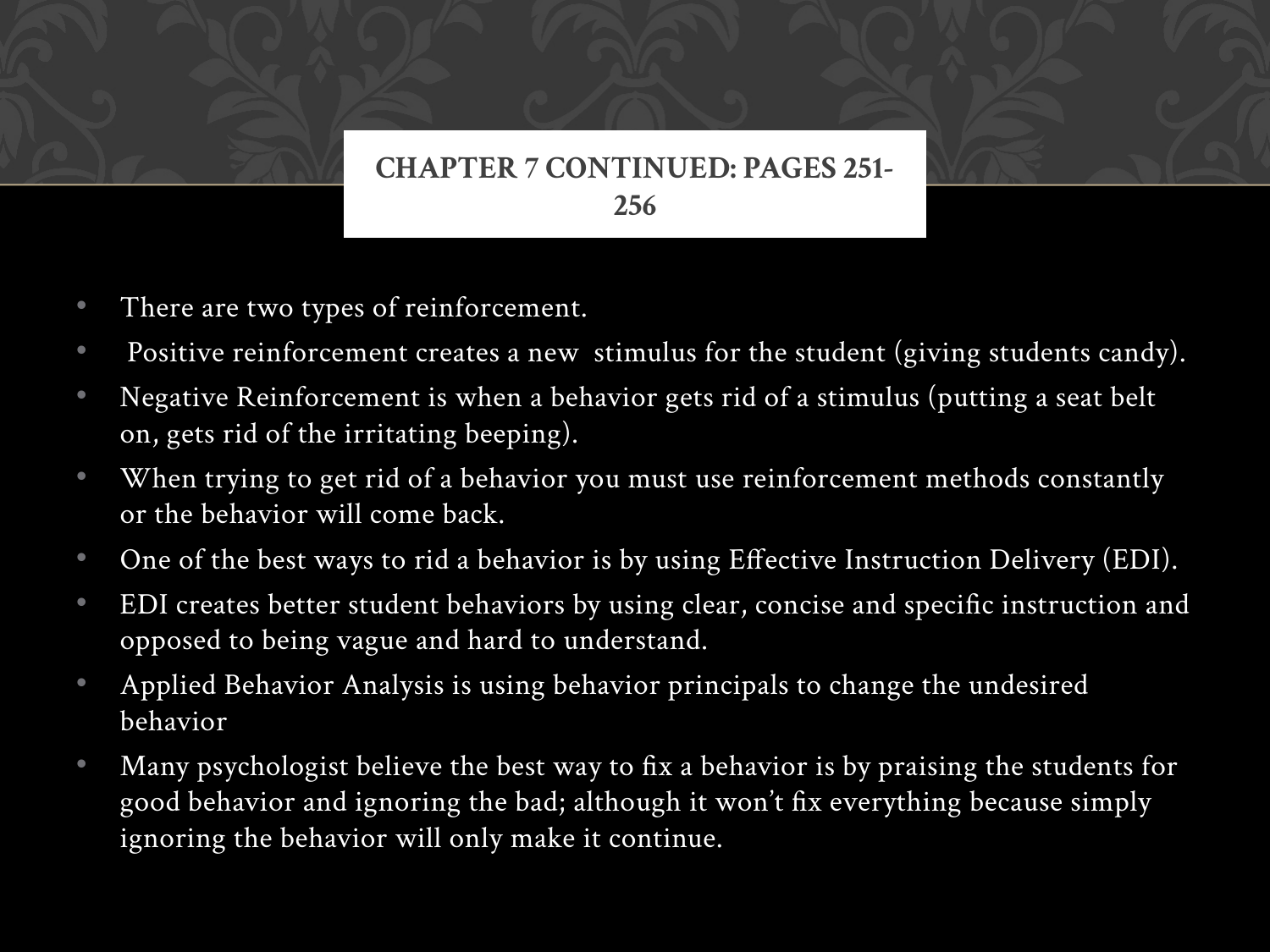

# Chapter 7 Continued: Pages 251-256
There are two types of reinforcement.
 Positive reinforcement creates a new  stimulus for the student (giving students candy).
Negative Reinforcement is when a behavior gets rid of a stimulus (putting a seat belt on, gets rid of the irritating beeping).
When trying to get rid of a behavior you must use reinforcement methods constantly or the behavior will come back.
One of the best ways to rid a behavior is by using Effective Instruction Delivery (EDI).
EDI creates better student behaviors by using clear, concise and specific instruction and opposed to being vague and hard to understand.
Applied Behavior Analysis is using behavior principals to change the undesired behavior
Many psychologist believe the best way to fix a behavior is by praising the students for good behavior and ignoring the bad; although it won’t fix everything because simply ignoring the behavior will only make it continue.